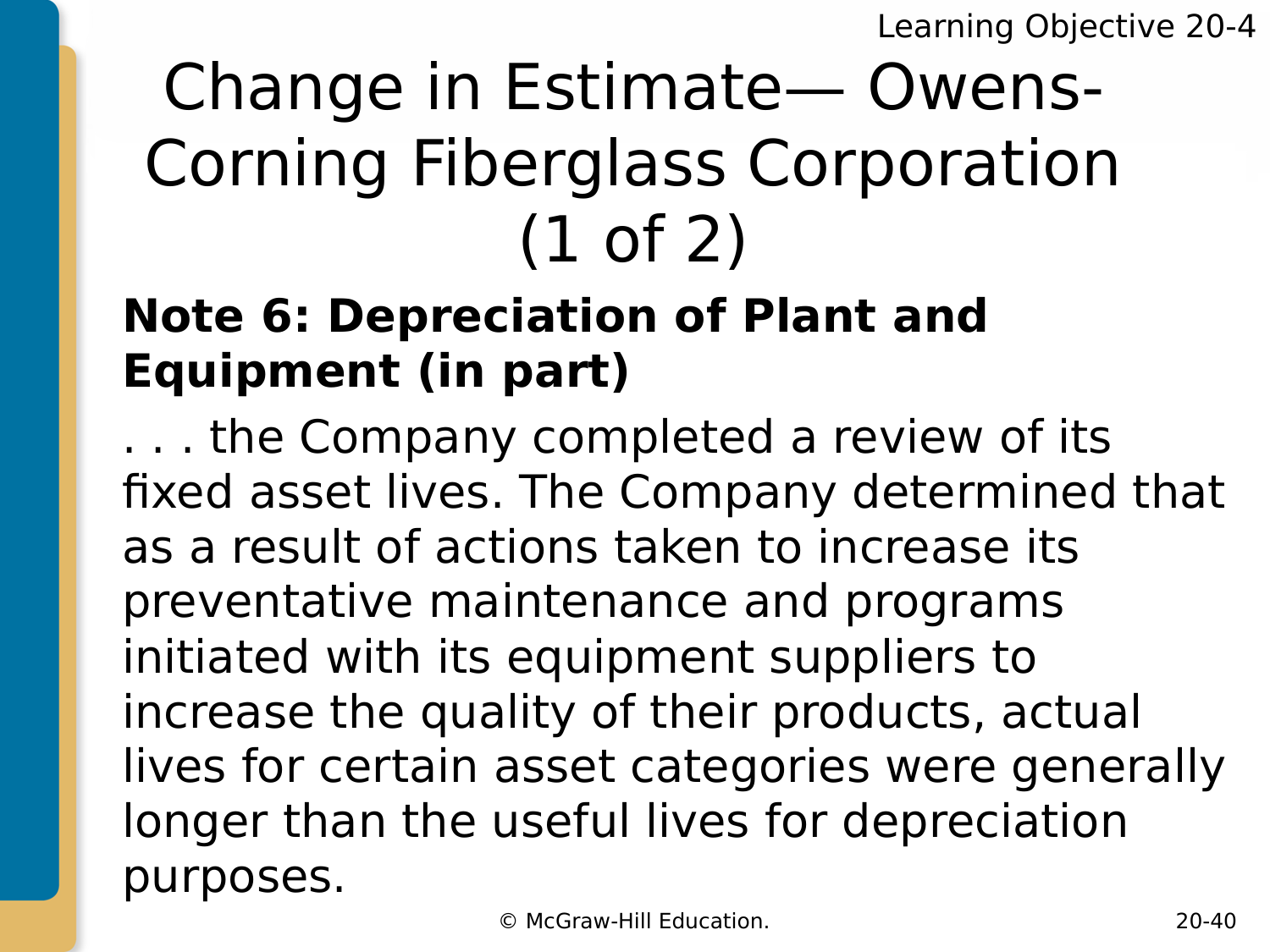

Learning Objective 20-4
# Change in Estimate— Owens-Corning Fiberglass Corporation (1 of 2)
Note 6: Depreciation of Plant and Equipment (in part)
. . . the Company completed a review of its fixed asset lives. The Company determined that as a result of actions taken to increase its preventative maintenance and programs initiated with its equipment suppliers to increase the quality of their products, actual lives for certain asset categories were generally longer than the useful lives for depreciation purposes.